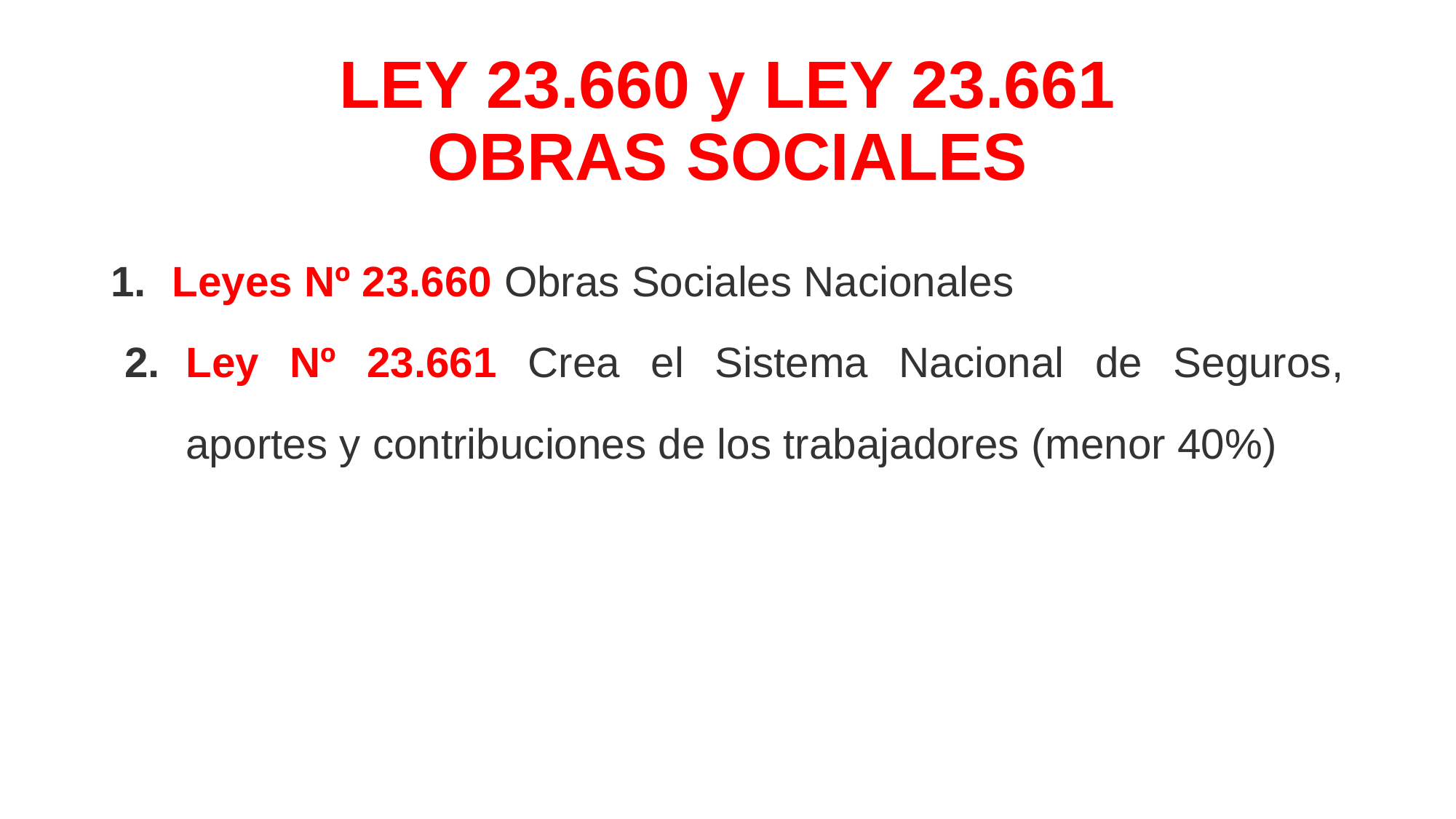

# LEY 23.660 y LEY 23.661 OBRAS SOCIALES
Leyes Nº 23.660 Obras Sociales Nacionales
Ley Nº 23.661 Crea el Sistema Nacional de Seguros, aportes y contribuciones de los trabajadores (menor 40%)